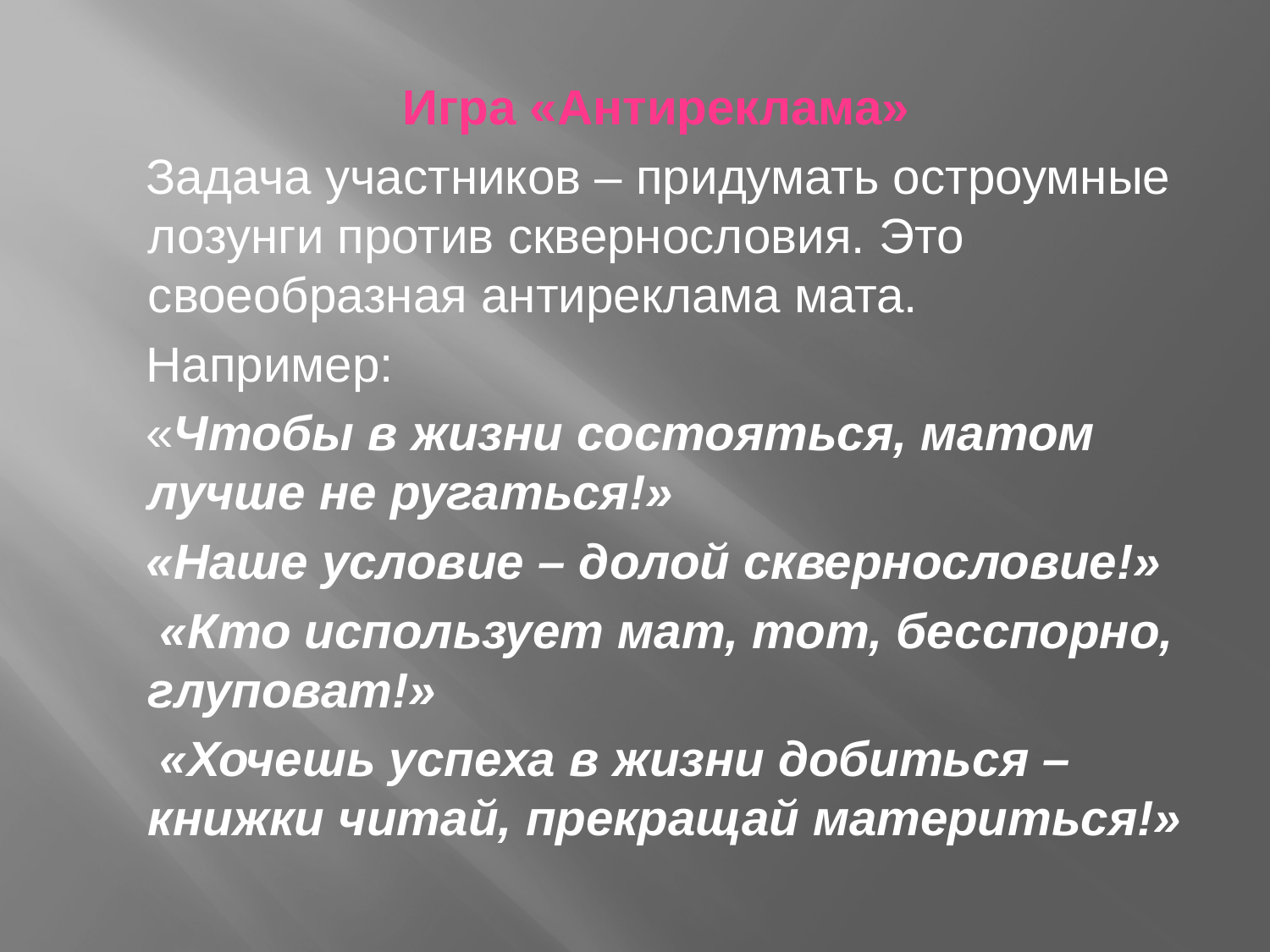

#
  Игра «Антиреклама»
    Задача участников – придумать остроумные лозунги против сквернословия. Это своеобразная антиреклама мата.
    Например:
    «Чтобы в жизни состояться, матом лучше не ругаться!»
    «Наше условие – долой сквернословие!»
     «Кто использует мат, тот, бесспорно, глуповат!»
     «Хочешь успеха в жизни добиться – книжки читай, прекращай материться!»